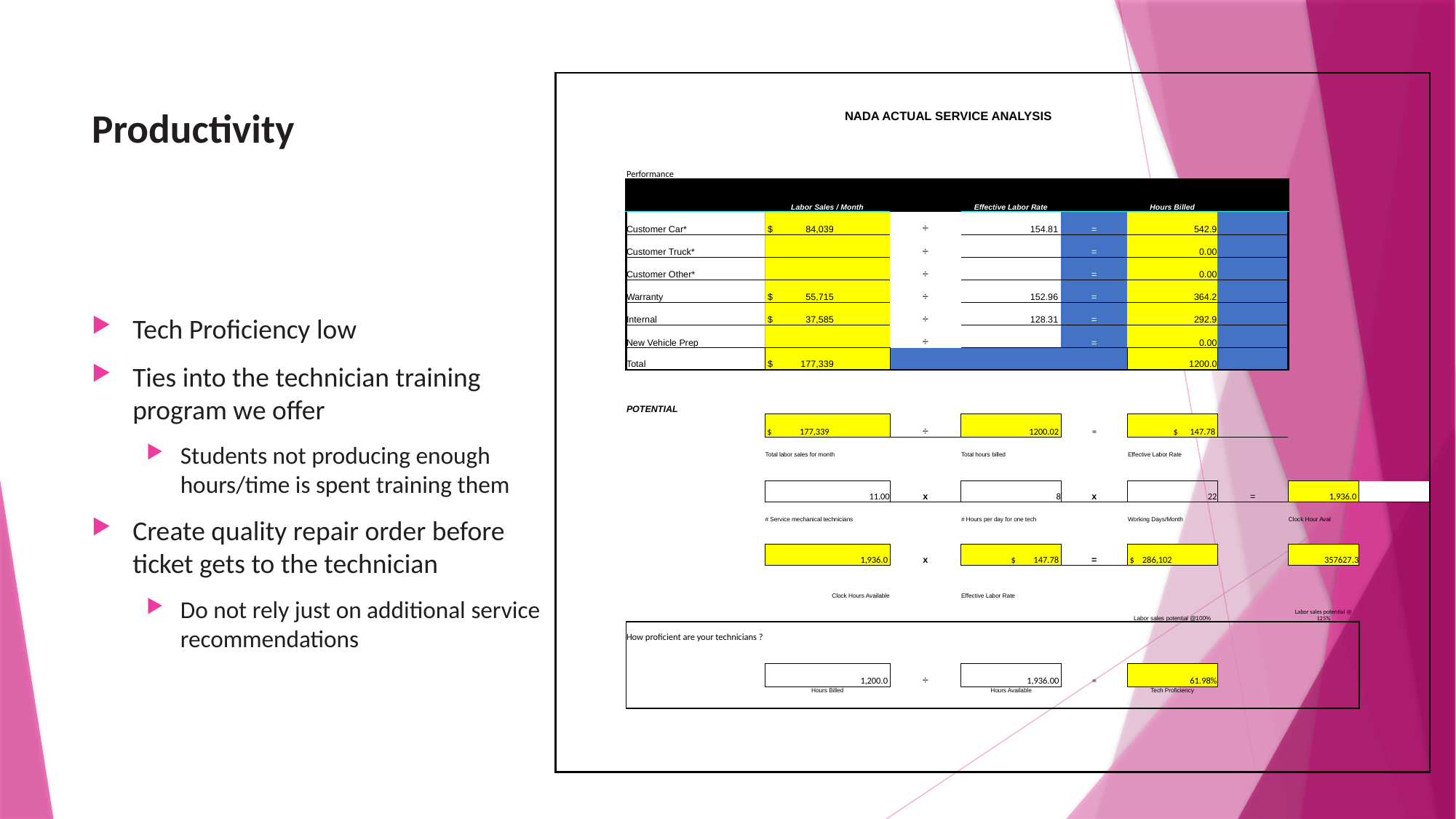

# Productivity
|  |  |  |  |  |  |  |  |  |  |
| --- | --- | --- | --- | --- | --- | --- | --- | --- | --- |
|  | NADA ACTUAL SERVICE ANALYSIS |  |  |  |  |  |  |  |  |
|  | Performance |  |  |  |  |  |  |  |  |
|  |  | Labor Sales / Month |  | Effective Labor Rate |  | Hours Billed |  |  |  |
|  | Customer Car\* | $ 84,039 | ÷ | 154.81 | = | 542.9 |  |  |  |
|  | Customer Truck\* |  | ÷ |  | = | 0.00 |  |  |  |
|  | Customer Other\* |  | ÷ |  | = | 0.00 |  |  |  |
|  | Warranty | $ 55,715 | ÷ | 152.96 | = | 364.2 |  |  |  |
|  | Internal | $ 37,585 | ÷ | 128.31 | = | 292.9 |  |  |  |
|  | New Vehicle Prep |  | ÷ |  | = | 0.00 |  |  |  |
|  | Total | $ 177,339 |  |  |  | 1200.0 |  |  |  |
|  |  |  |  |  |  |  |  |  |  |
|  | POTENTIAL |  |  |  |  |  |  |  |  |
|  |  | $ 177,339 | ÷ | 1200.02 | = | $ 147.78 |  |  |  |
|  |  | Total labor sales for month |  | Total hours billed |  | Effective Labor Rate |  |  |  |
|  |  |  |  |  |  |  |  |  |  |
|  |  | 11.00 | x | 8 | x | 22 | = | 1,936.0 |  |
|  |  | # Service mechanical technicians |  | # Hours per day for one tech |  | Working Days/Month |  | Clock Hour Aval |  |
|  |  |  |  |  |  |  |  |  |  |
|  |  | 1,936.0 | x | $ 147.78 | = | $ 286,102 |  | 357627.3 |  |
|  |  | Clock Hours Available |  | Effective Labor Rate |  | Labor sales potential @100% |  | Labor sales potential @ 125% |  |
|  |  |  |  |  |  |  |  |  |  |
|  | How proficient are your technicians ? |  |  |  |  |  |  |  |  |
|  |  |  |  |  |  |  |  |  |  |
|  |  | 1,200.0 | ÷ | 1,936.00 | = | 61.98% |  |  |  |
|  |  | Hours Billed |  | Hours Available |  | Tech Proficiency |  |  |  |
|  |  |  |  |  |  |  |  |  |  |
|  |  |  |  |  |  |  |  |  |  |
|  |  |  |  |  |  |  |  |  |  |

Tech Proficiency low
Ties into the technician training program we offer
Students not producing enough hours/time is spent training them
Create quality repair order before ticket gets to the technician
Do not rely just on additional service recommendations